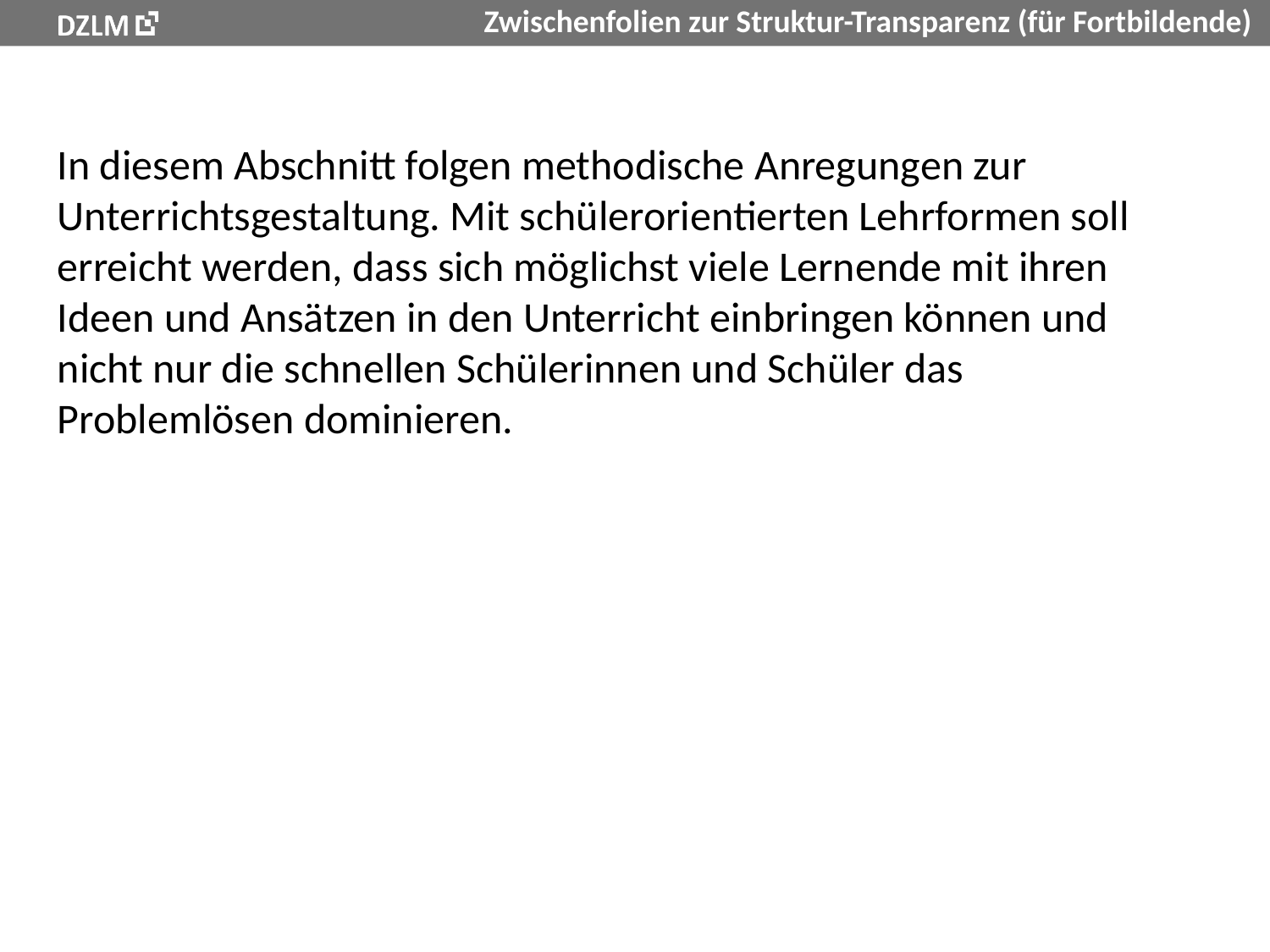

In diesem Abschnitt folgen methodische Anregungen zur Unterrichtsgestaltung. Mit schülerorientierten Lehrformen soll erreicht werden, dass sich möglichst viele Lernende mit ihren Ideen und Ansätzen in den Unterricht einbringen können und nicht nur die schnellen Schülerinnen und Schüler das Problemlösen dominieren.